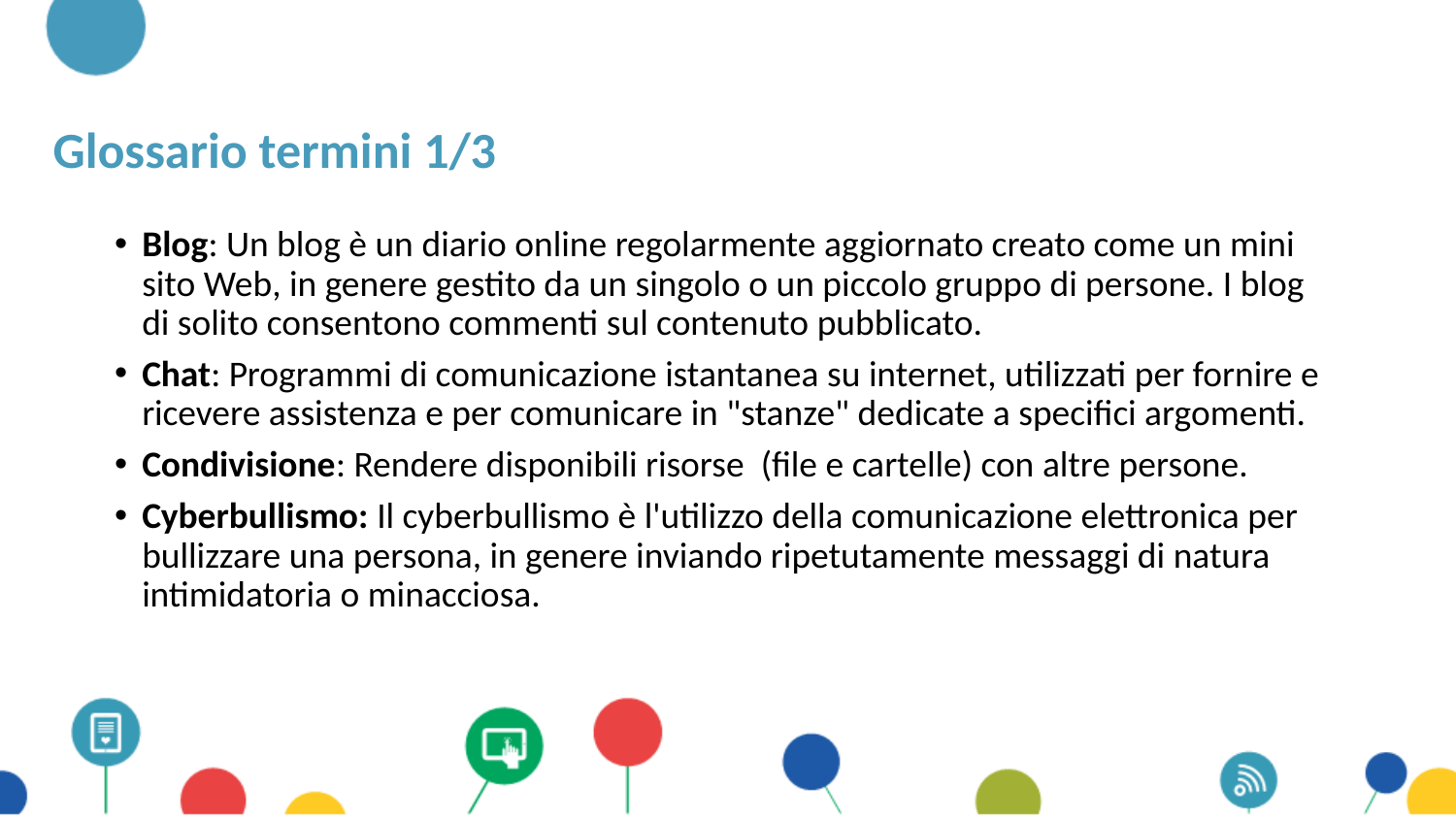

# Glossario termini 1/3
Blog: Un blog è un diario online regolarmente aggiornato creato come un mini sito Web, in genere gestito da un singolo o un piccolo gruppo di persone. I blog di solito consentono commenti sul contenuto pubblicato.
Chat: Programmi di comunicazione istantanea su internet, utilizzati per fornire e ricevere assistenza e per comunicare in "stanze" dedicate a specifici argomenti.
Condivisione: Rendere disponibili risorse  (file e cartelle) con altre persone.
Cyberbullismo: Il cyberbullismo è l'utilizzo della comunicazione elettronica per bullizzare una persona, in genere inviando ripetutamente messaggi di natura intimidatoria o minacciosa.